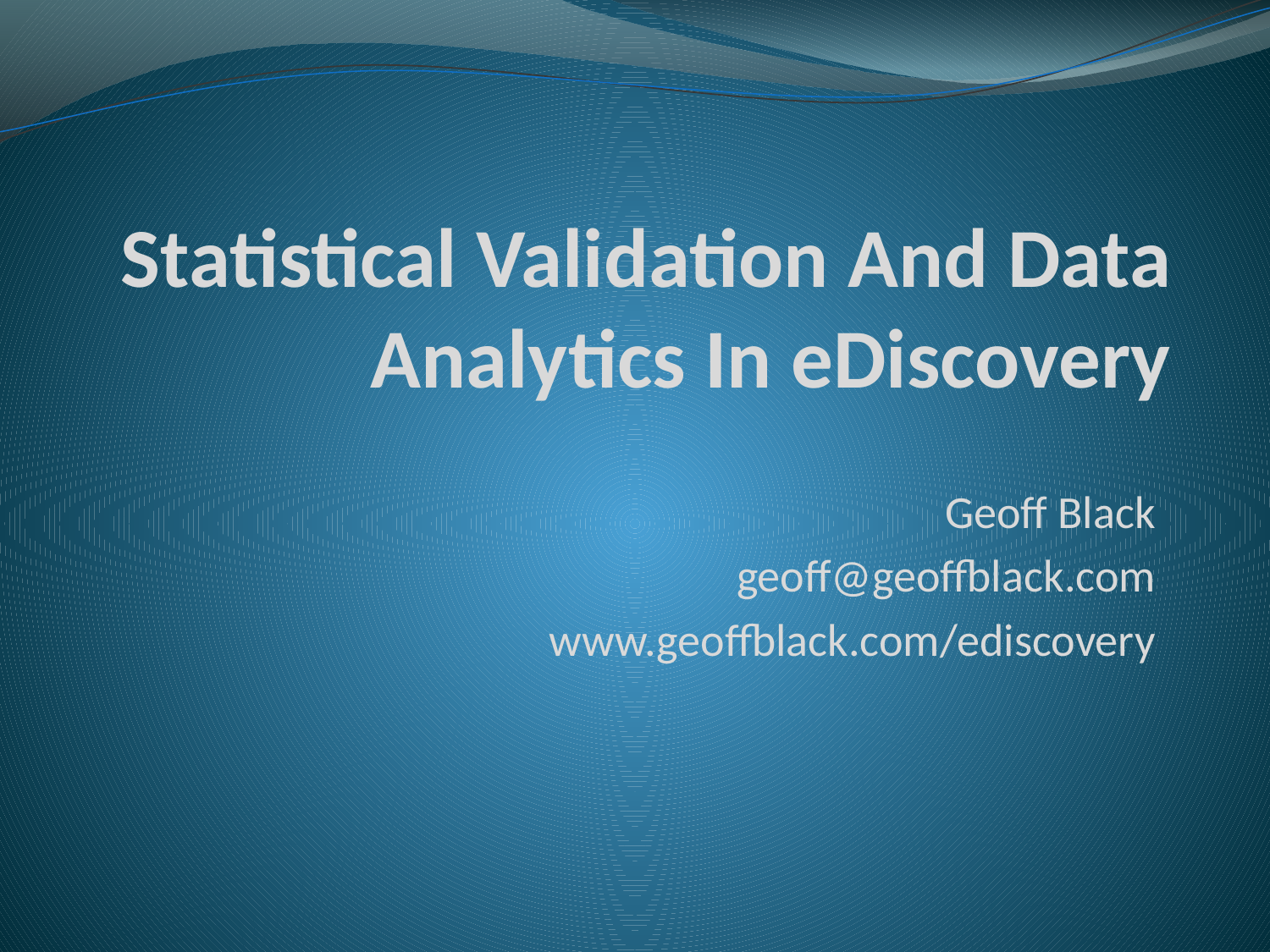

# Statistical Validation And Data Analytics In eDiscovery
Geoff Black
geoff@geoffblack.com
www.geoffblack.com/ediscovery